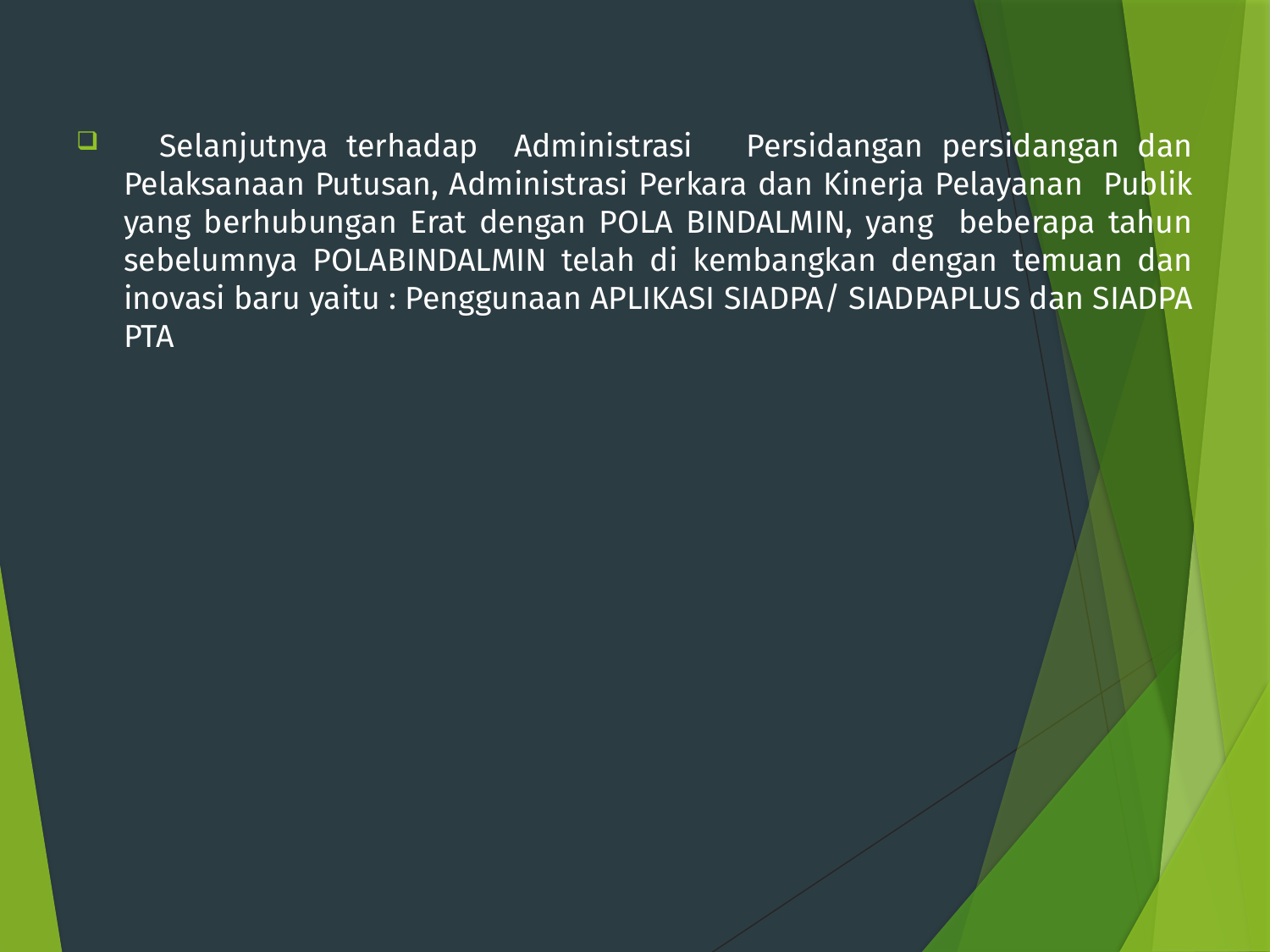

Selanjutnya terhadap  Administrasi   Persidangan persidangan dan Pelaksanaan Putusan, Administrasi Perkara dan Kinerja Pelayanan  Publik yang berhubungan Erat dengan POLA BINDALMIN, yang  beberapa tahun sebelumnya POLABINDALMIN telah di kembangkan dengan temuan dan inovasi baru yaitu : Penggunaan APLIKASI SIADPA/ SIADPAPLUS dan SIADPA PTA